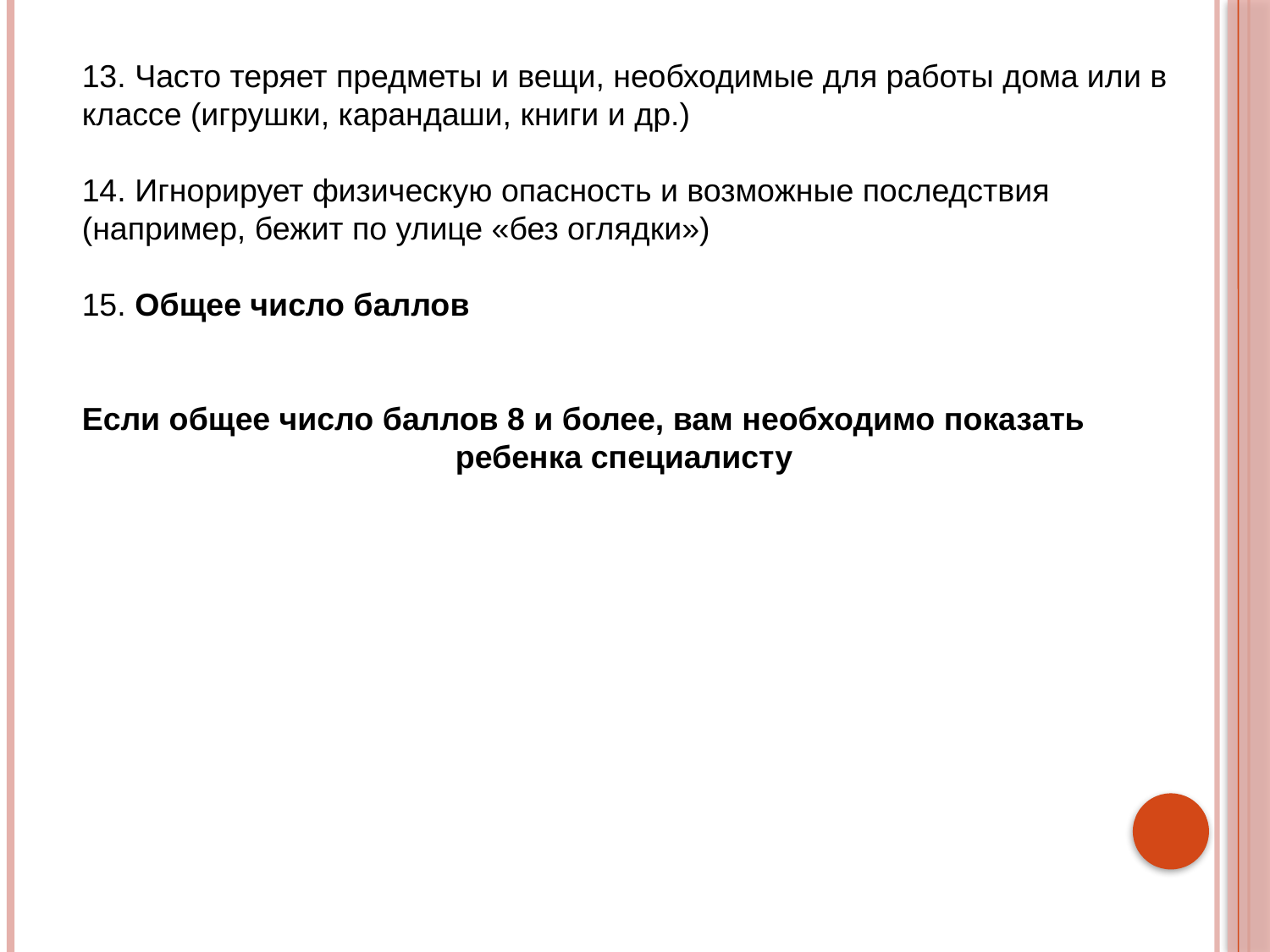

13. Часто теряет предметы и вещи, необходимые для работы дома или в классе (игрушки, карандаши, книги и др.)

14. Игнорирует физическую опасность и возможные последствия (например, бежит по улице «без оглядки»)

15. Общее число баллов

Если общее число баллов 8 и более, вам необходимо показать
                                          ребенка специалисту